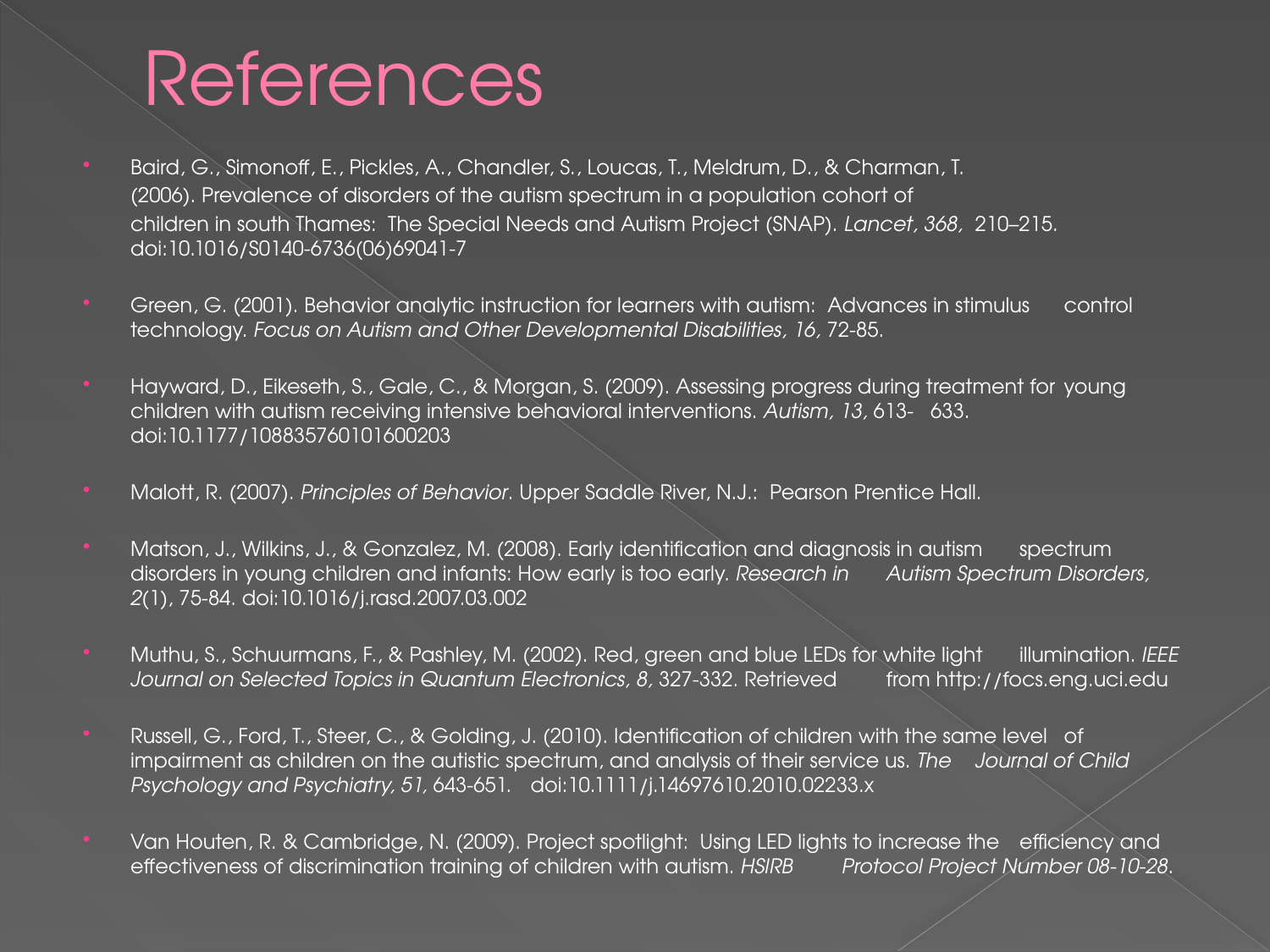

# References
Baird, G., Simonoff, E., Pickles, A., Chandler, S., Loucas, T., Meldrum, D., & Charman, T.
		(2006). Prevalence of disorders of the autism spectrum in a population cohort of
		children in south Thames:  The Special Needs and Autism Project (SNAP). Lancet, 368, 	210–215. doi:10.1016/S0140-6736(06)69041-7

Green, G. (2001). Behavior analytic instruction for learners with autism:  Advances in stimulus 	control technology. Focus on Autism and Other Developmental Disabilities, 16, 72-85.

Hayward, D., Eikeseth, S., Gale, C., & Morgan, S. (2009). Assessing progress during treatment for 	young children with autism receiving intensive behavioral interventions. Autism, 13, 613-	633. doi:10.1177/108835760101600203

Malott, R. (2007). Principles of Behavior. Upper Saddle River, N.J.:  Pearson Prentice Hall.

Matson, J., Wilkins, J., & Gonzalez, M. (2008). Early identification and diagnosis in autism 	spectrum disorders in young children and infants: How early is too early. Research in 	Autism Spectrum Disorders, 2(1), 75-84. doi:10.1016/j.rasd.2007.03.002

Muthu, S., Schuurmans, F., & Pashley, M. (2002). Red, green and blue LEDs for white light 	illumination. IEEE Journal on Selected Topics in Quantum Electronics, 8, 327-332. Retrieved 	from http://focs.eng.uci.edu

Russell, G., Ford, T., Steer, C., & Golding, J. (2010). Identification of children with the same level 	of impairment as children on the autistic spectrum, and analysis of their service us. The 	Journal of Child Psychology and Psychiatry, 51, 643-651. 	doi:10.1111/j.14697610.2010.02233.x

Van Houten, R. & Cambridge, N. (2009). Project spotlight:  Using LED lights to increase the 	efficiency and effectiveness of discrimination training of children with autism. HSIRB 	Protocol Project Number 08-10-28.